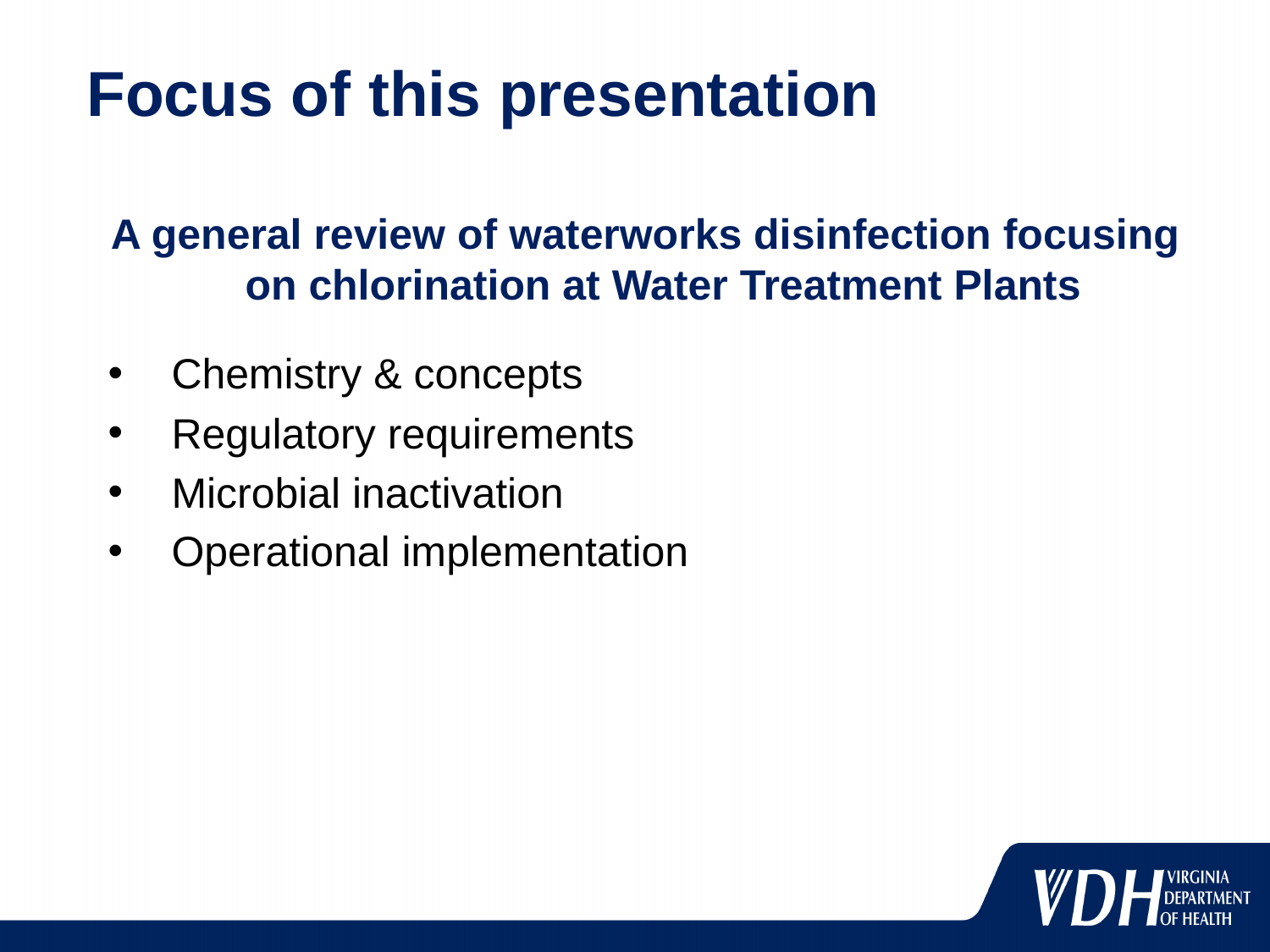

# Focus of this presentation
A general review of waterworks disinfection focusing on chlorination at Water Treatment Plants

Chemistry & concepts
Regulatory requirements
Microbial inactivation
Operational implementation